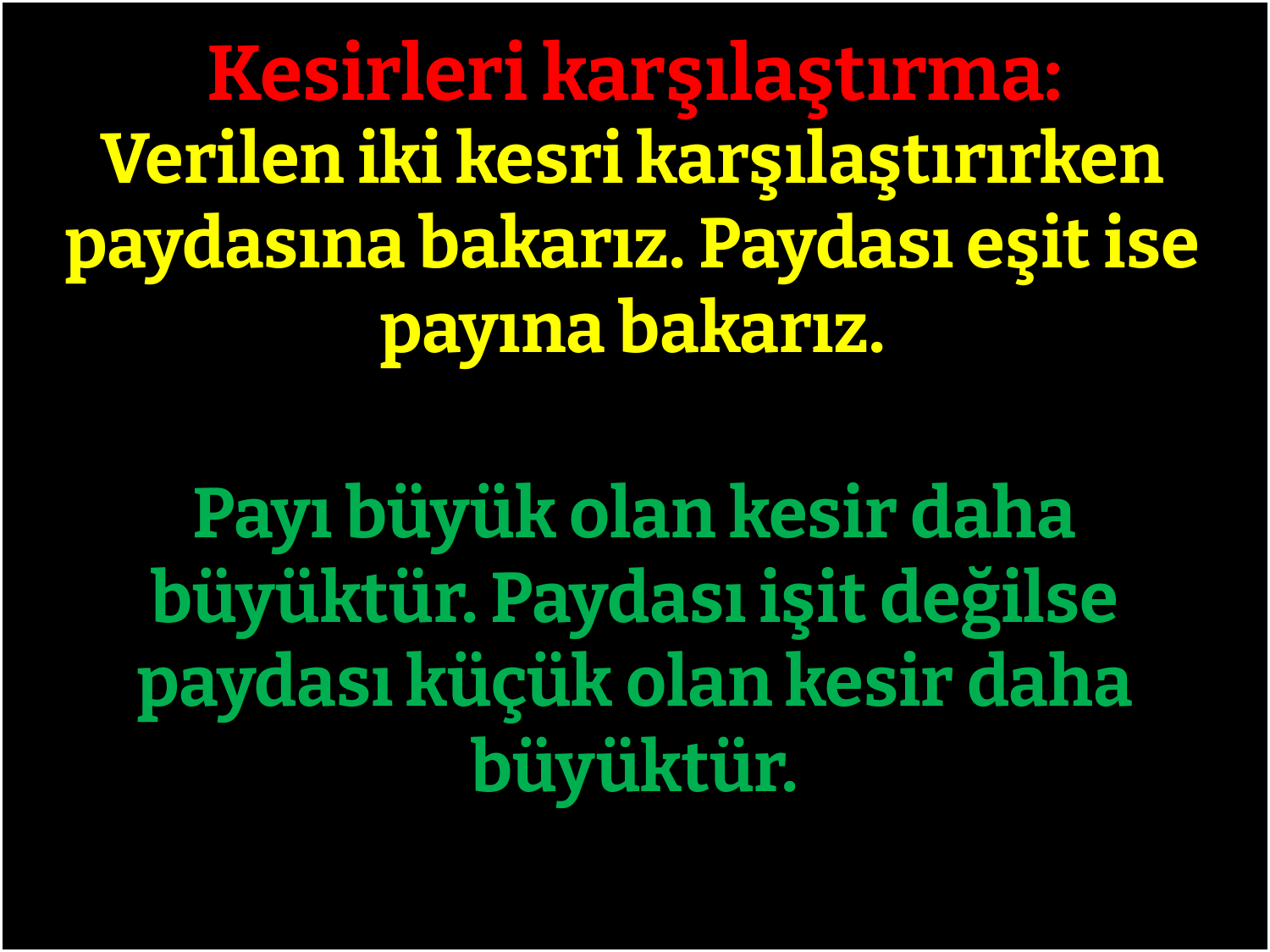

Kesirleri karşılaştırma:
Verilen iki kesri karşılaştırırken paydasına bakarız. Paydası eşit ise payına bakarız.
#
Payı büyük olan kesir daha büyüktür. Paydası işit değilse paydası küçük olan kesir daha büyüktür.